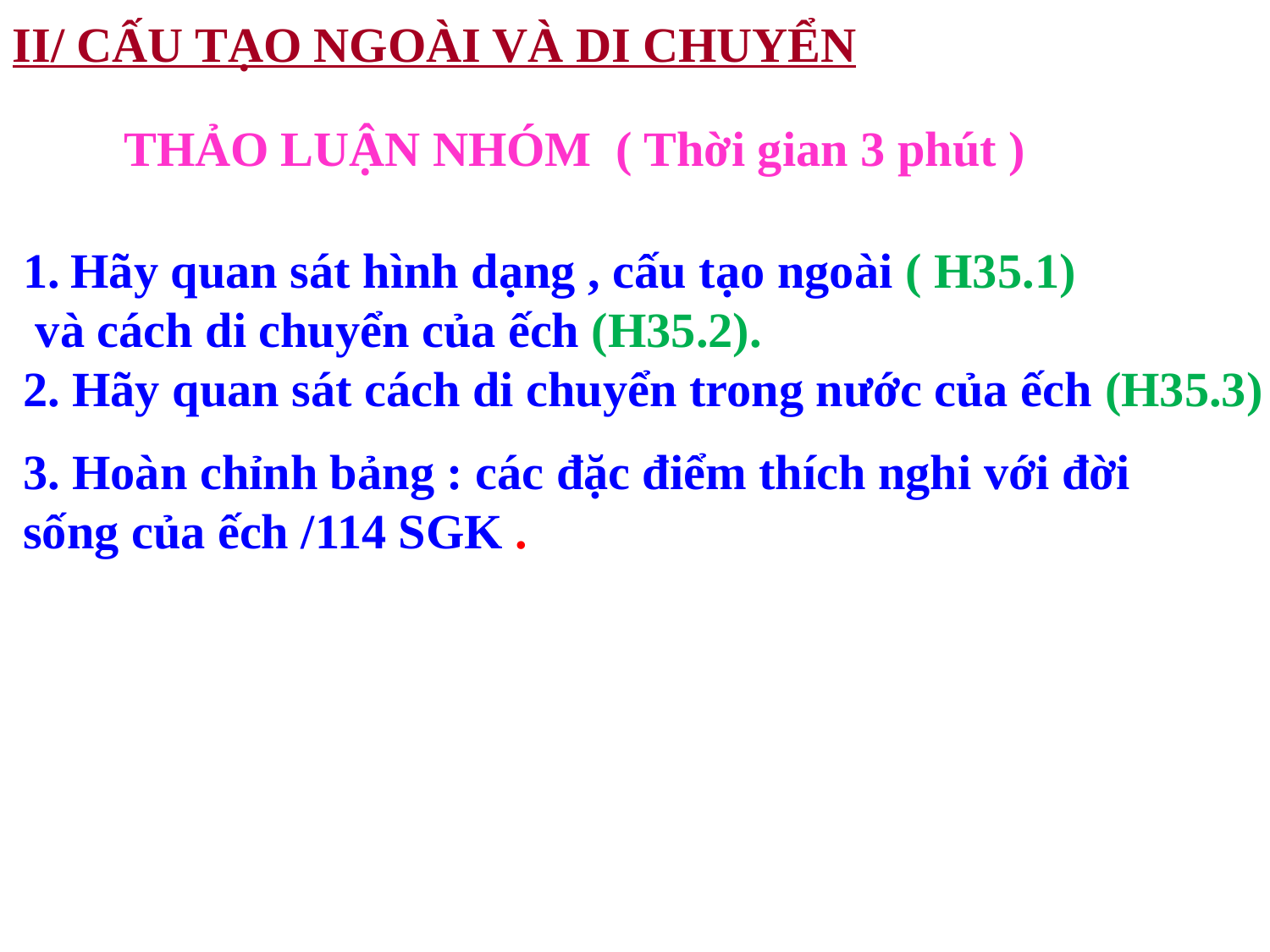

II/ CẤU TẠO NGOÀI VÀ DI CHUYỂN
THẢO LUẬN NHÓM  ( Thời gian 3 phút )
Hãy quan sát hình dạng , cấu tạo ngoài ( H35.1)
 và cách di chuyển của ếch (H35.2).
2. Hãy quan sát cách di chuyển trong nước của ếch (H35.3)
3. Hoàn chỉnh bảng : các đặc điểm thích nghi với đời sống của ếch /114 SGK .